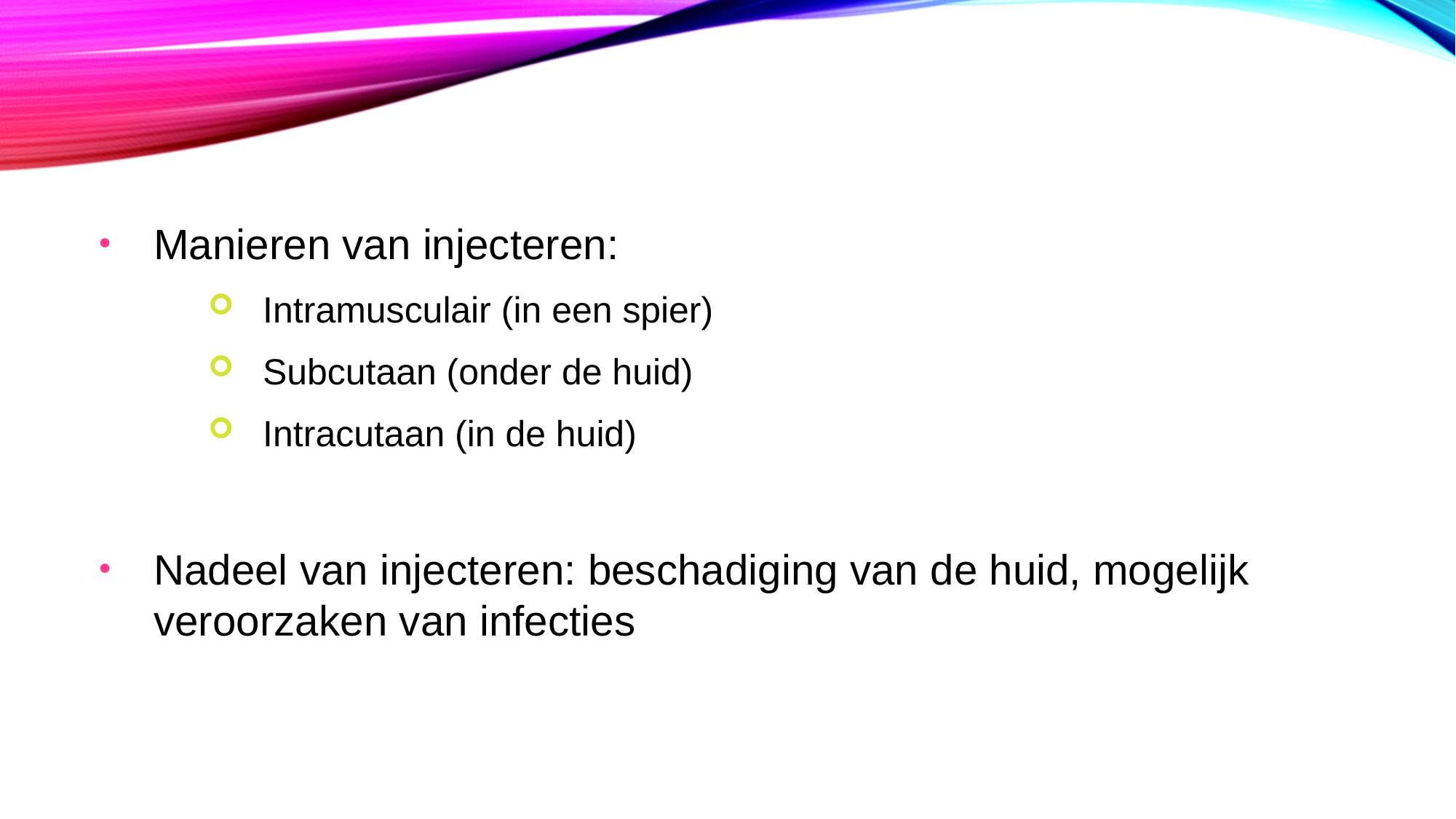

Manieren van injecteren:
Intramusculair (in een spier)
Subcutaan (onder de huid)
Intracutaan (in de huid)

Nadeel van injecteren: beschadiging van de huid, mogelijk veroorzaken van infecties